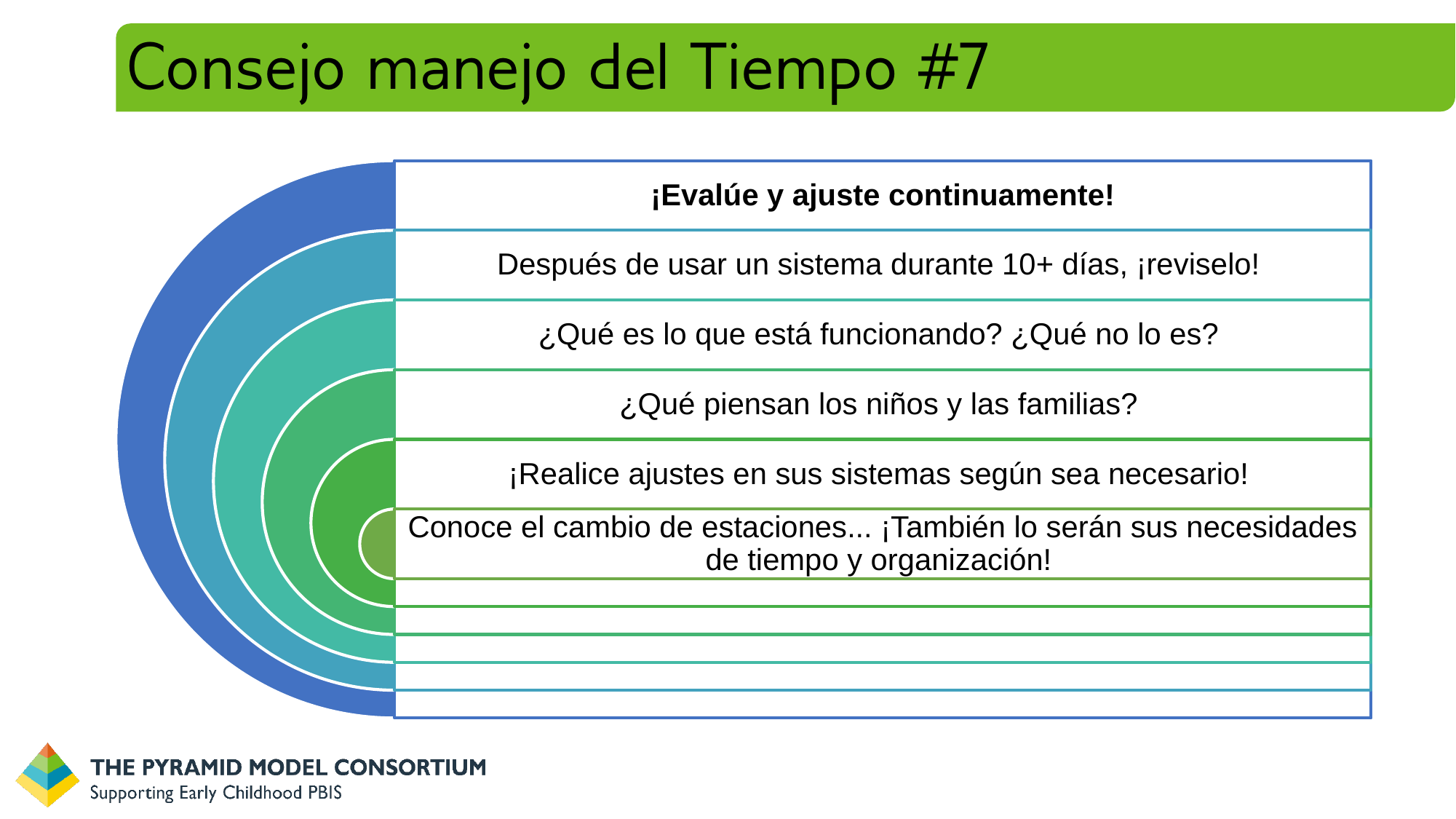

# Consejo manejo del Tiempo #7

¡Evalúe y ajuste continuamente!

Después de usar un sistema durante 10+ días, ¡reviselo!

¿Qué es lo que está funcionando? ¿Qué no lo es?

¿Qué piensan los niños y las familias?

¡Realice ajustes en sus sistemas según sea necesario!

Conoce el cambio de estaciones... ¡También lo serán sus necesidades de tiempo y organización!